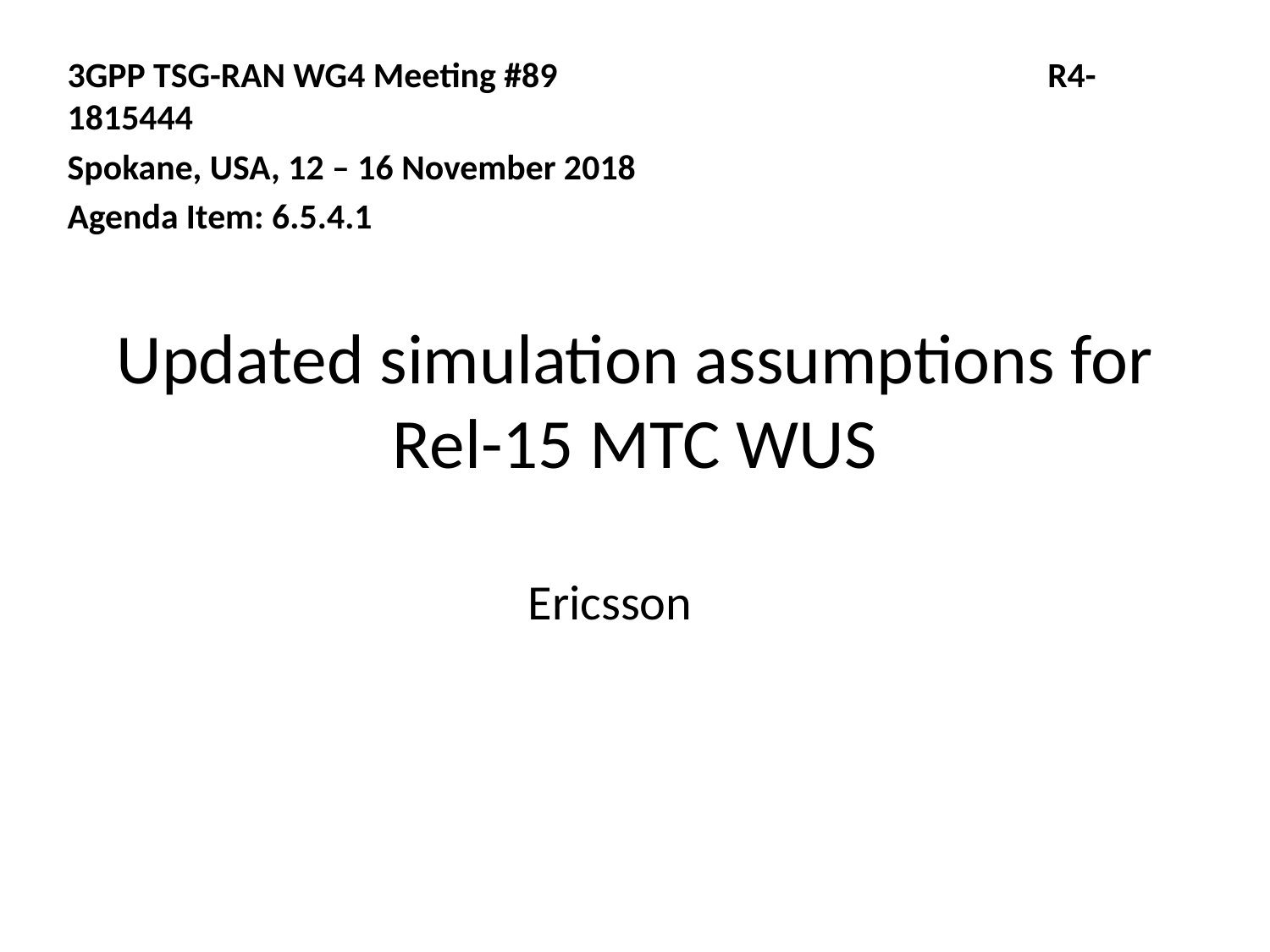

3GPP TSG-RAN WG4 Meeting #89		                                           R4-1815444
Spokane, USA, 12 – 16 November 2018
Agenda Item: 6.5.4.1
# Updated simulation assumptions for Rel-15 MTC WUS
Ericsson